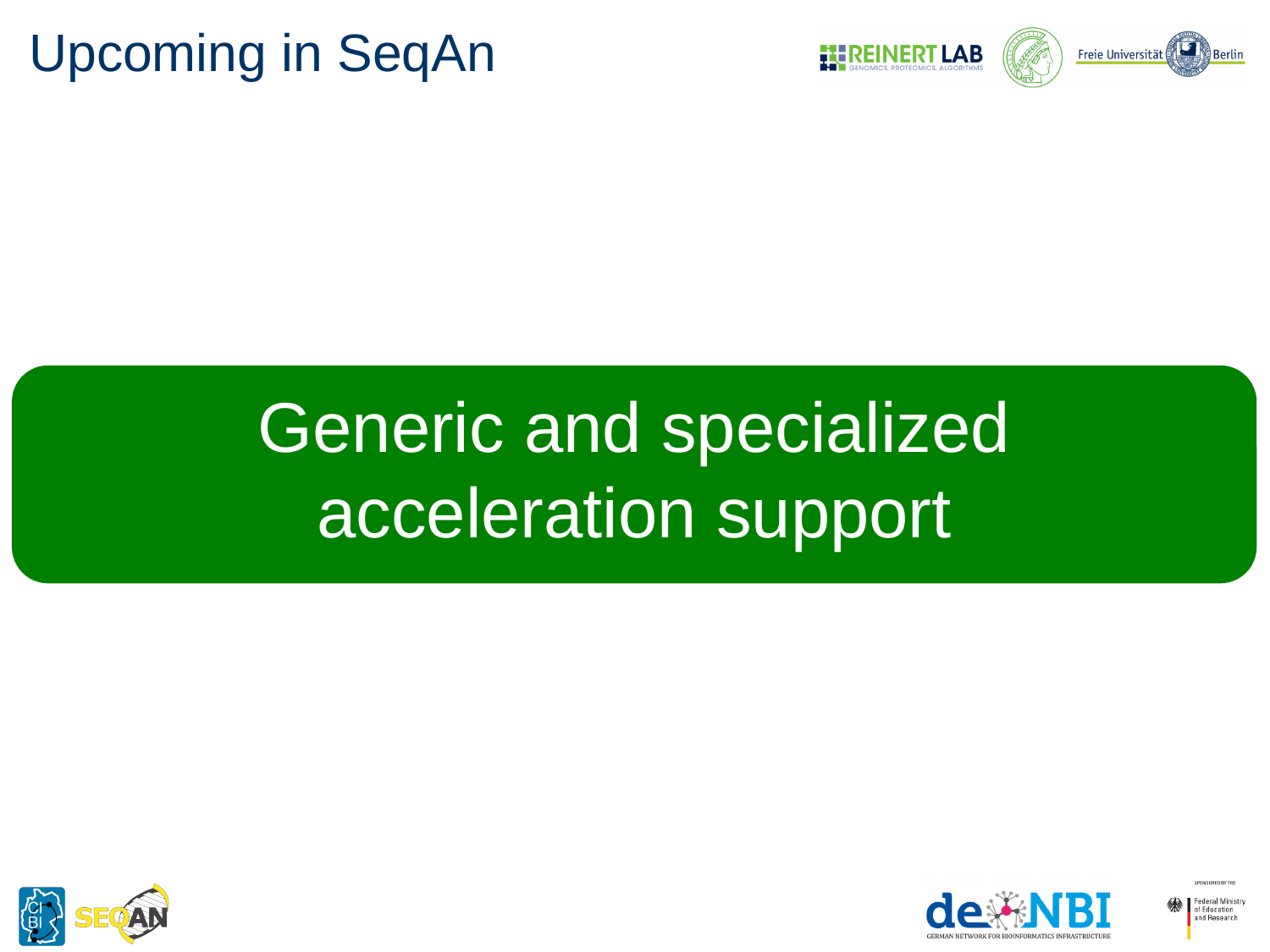

# Upcoming in SeqAn
Generic and specialized
acceleration support